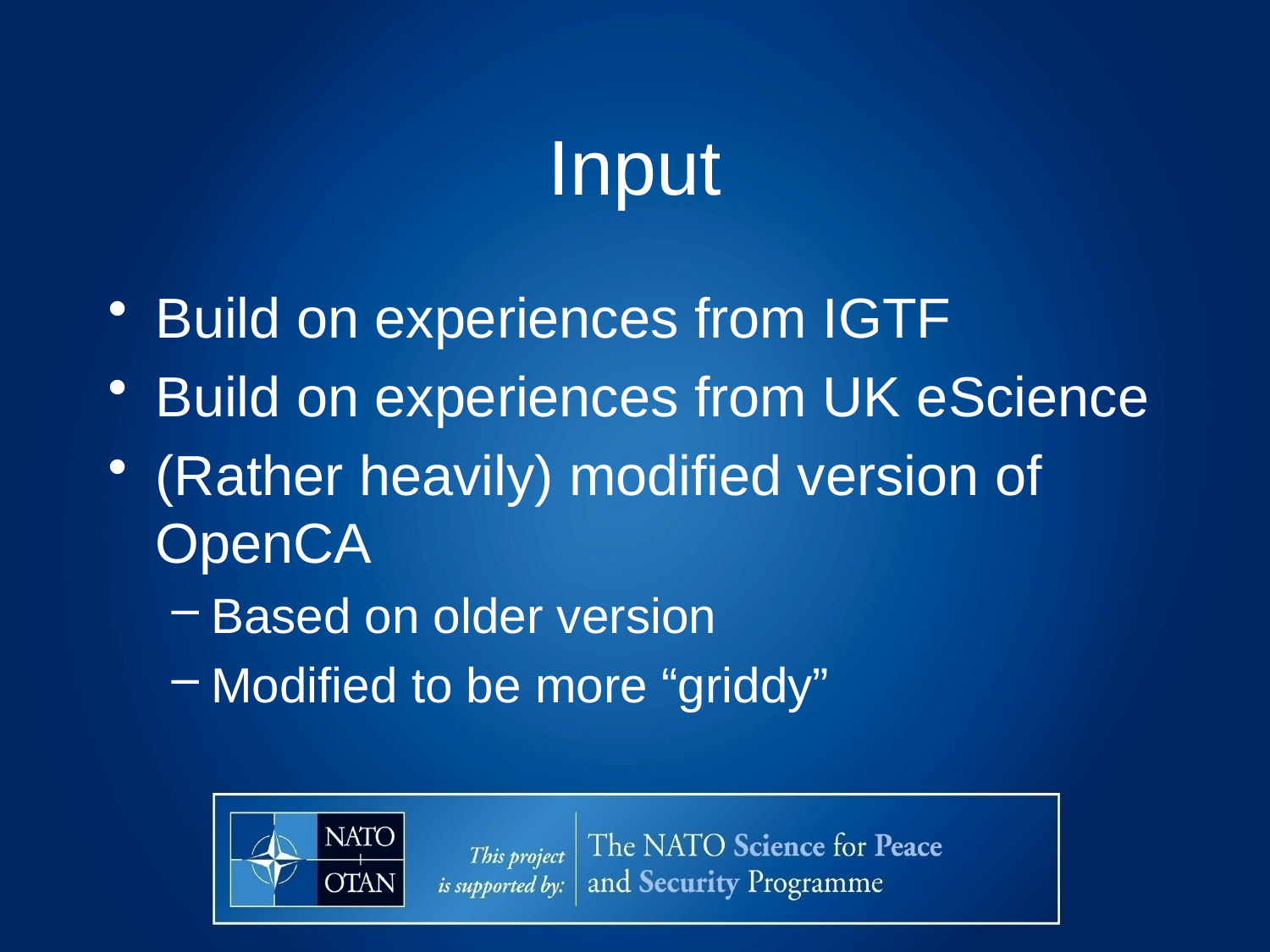

# Input
Build on experiences from IGTF
Build on experiences from UK eScience
(Rather heavily) modified version of OpenCA
Based on older version
Modified to be more “griddy”